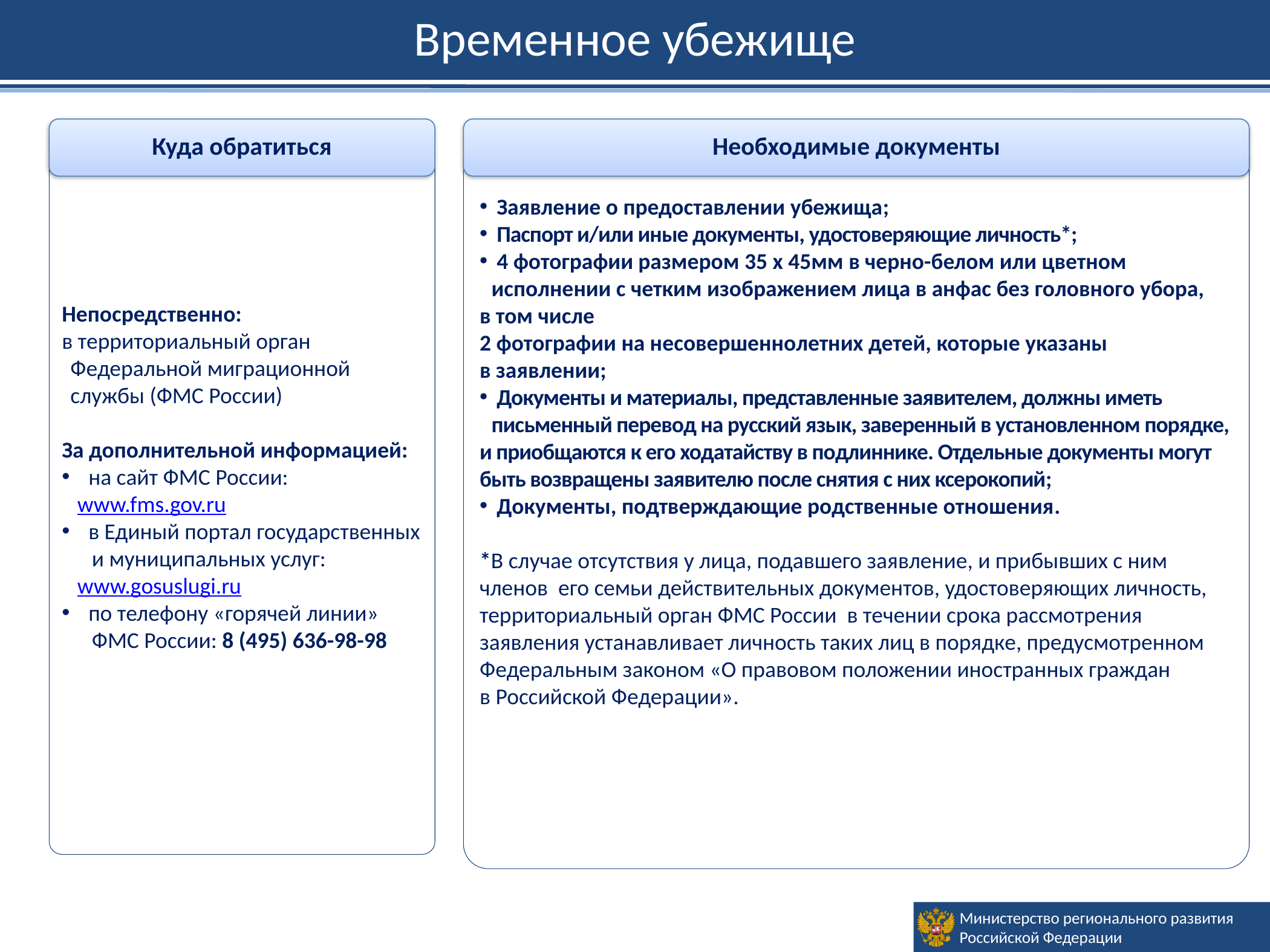

Временное убежище
Куда обратиться

Непосредственно:
в территориальный орган Федеральной миграционной службы (ФМС России)

За дополнительной информацией:
 на сайт ФМС России:
   www.fms.gov.ru
 в Единый портал государственных и муниципальных услуг:
   www.gosuslugi.ru
 по телефону «горячей линии»
ФМС России: 8 (495) 636-98-98

Необходимые документы

 Заявление о предоставлении убежища;
 Паспорт и/или иные документы, удостоверяющие личность*;
 4 фотографии размером 35 х 45мм в черно-белом или цветном исполнении с четким изображением лица в анфас без головного убора,
в том числе
2 фотографии на несовершеннолетних детей, которые указаны
в заявлении;
 Документы и материалы, представленные заявителем, должны иметь письменный перевод на русский язык, заверенный в установленном порядке,
и приобщаются к его ходатайству в подлиннике. Отдельные документы могут быть возвращены заявителю после снятия с них ксерокопий;
 Документы, подтверждающие родственные отношения.

*В случае отсутствия у лица, подавшего заявление, и прибывших с ним членов  его семьи действительных документов, удостоверяющих личность, территориальный орган ФМС России  в течении срока рассмотрения заявления устанавливает личность таких лиц в порядке, предусмотренном Федеральным законом «О правовом положении иностранных граждан
в Российской Федерации».